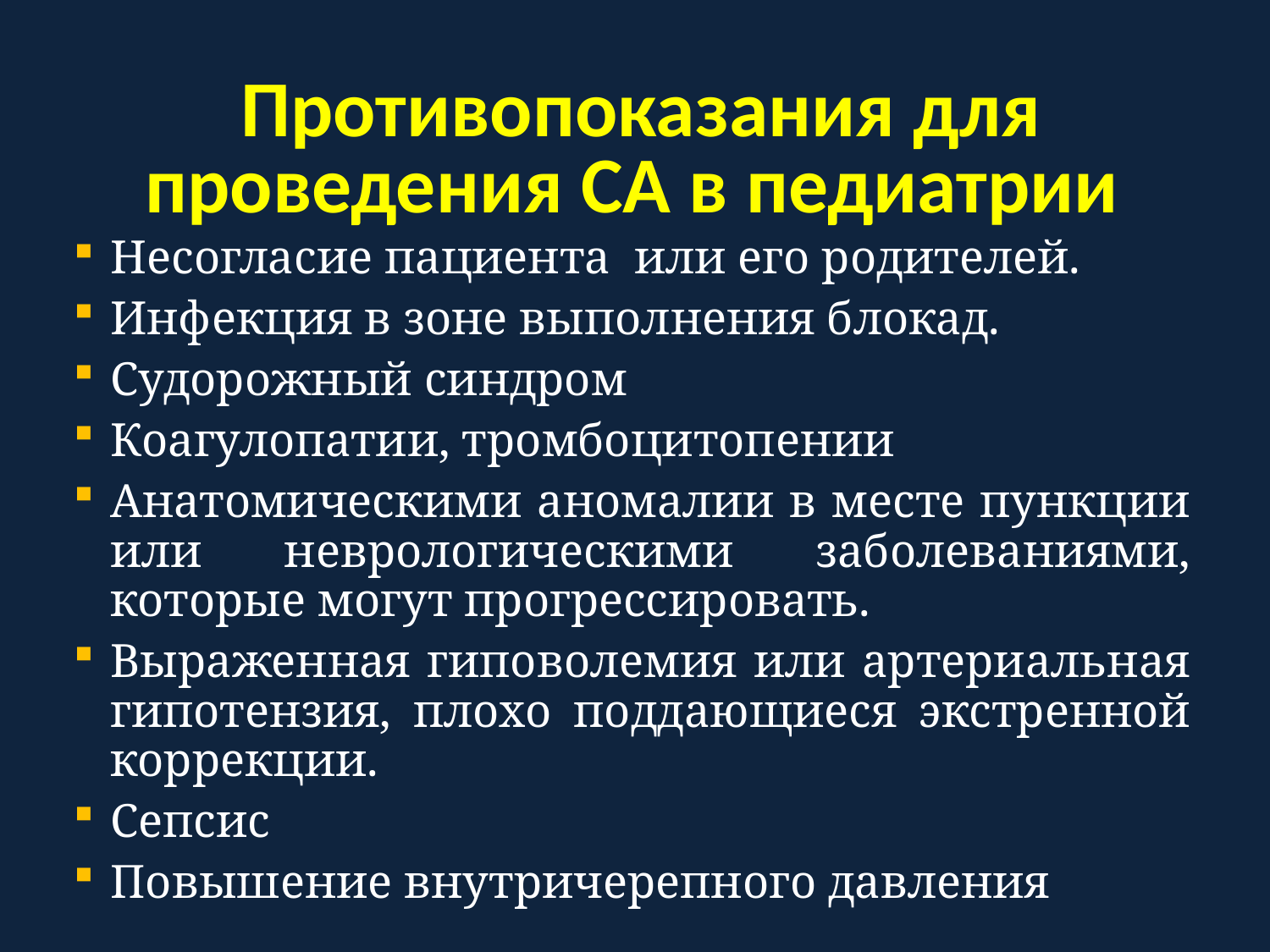

Противопоказания для проведения СА в педиатрии
Несогласие пациента  или его родителей.
Инфекция в зоне выполнения блокад.
Судорожный синдром
Коагулопатии, тромбоцитопении
Анатомическими аномалии в месте пункции или неврологическими заболеваниями, которые могут прогрессировать.
Выраженная гиповолемия или артериальная гипотензия, плохо поддающиеся экстренной коррекции.
Сепсис
Повышение внутричерепного давления